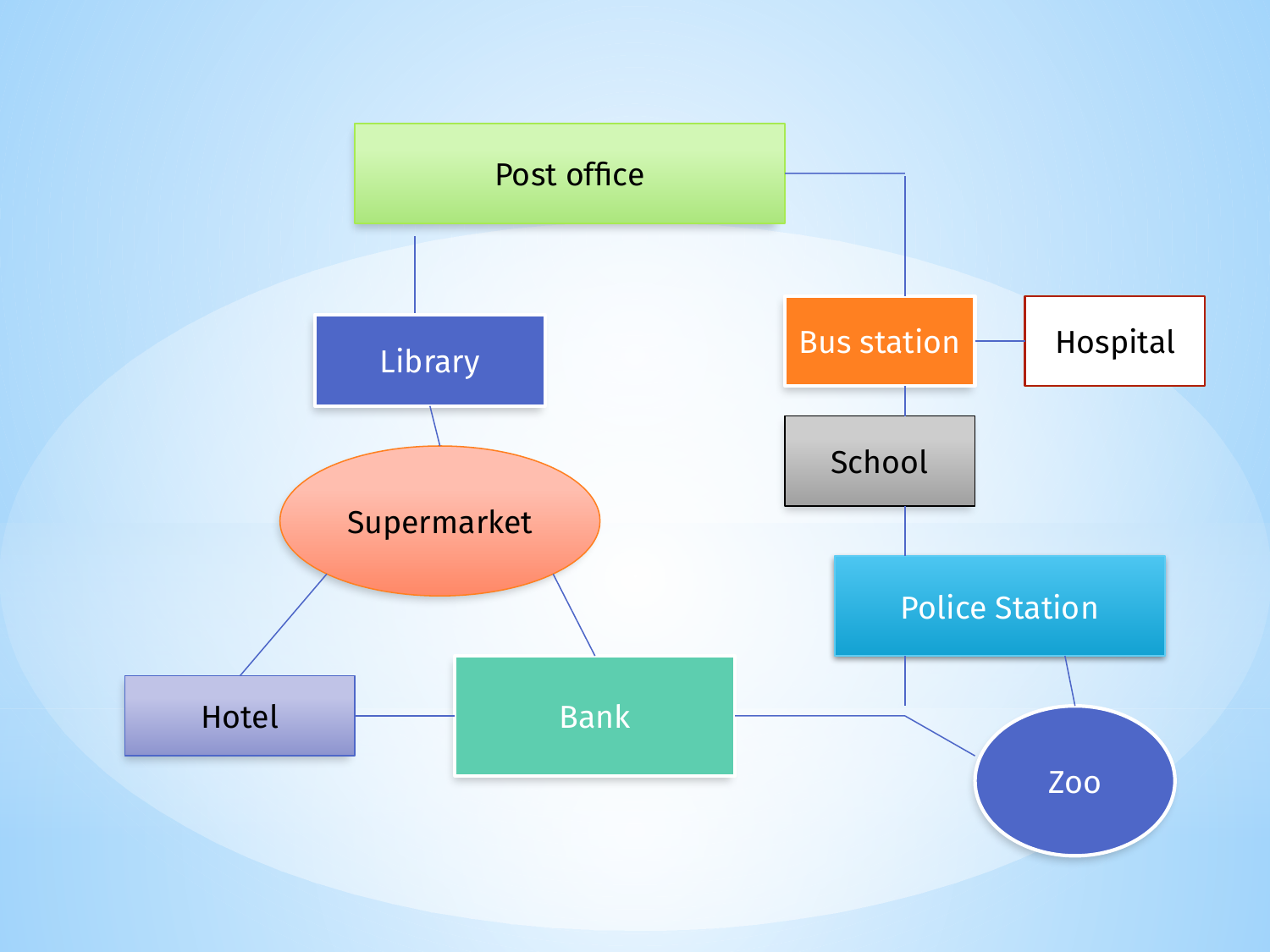

Post office
Bus station
Hospital
Library
School
Supermarket
Police Station
Bank
Hotel
Zoo